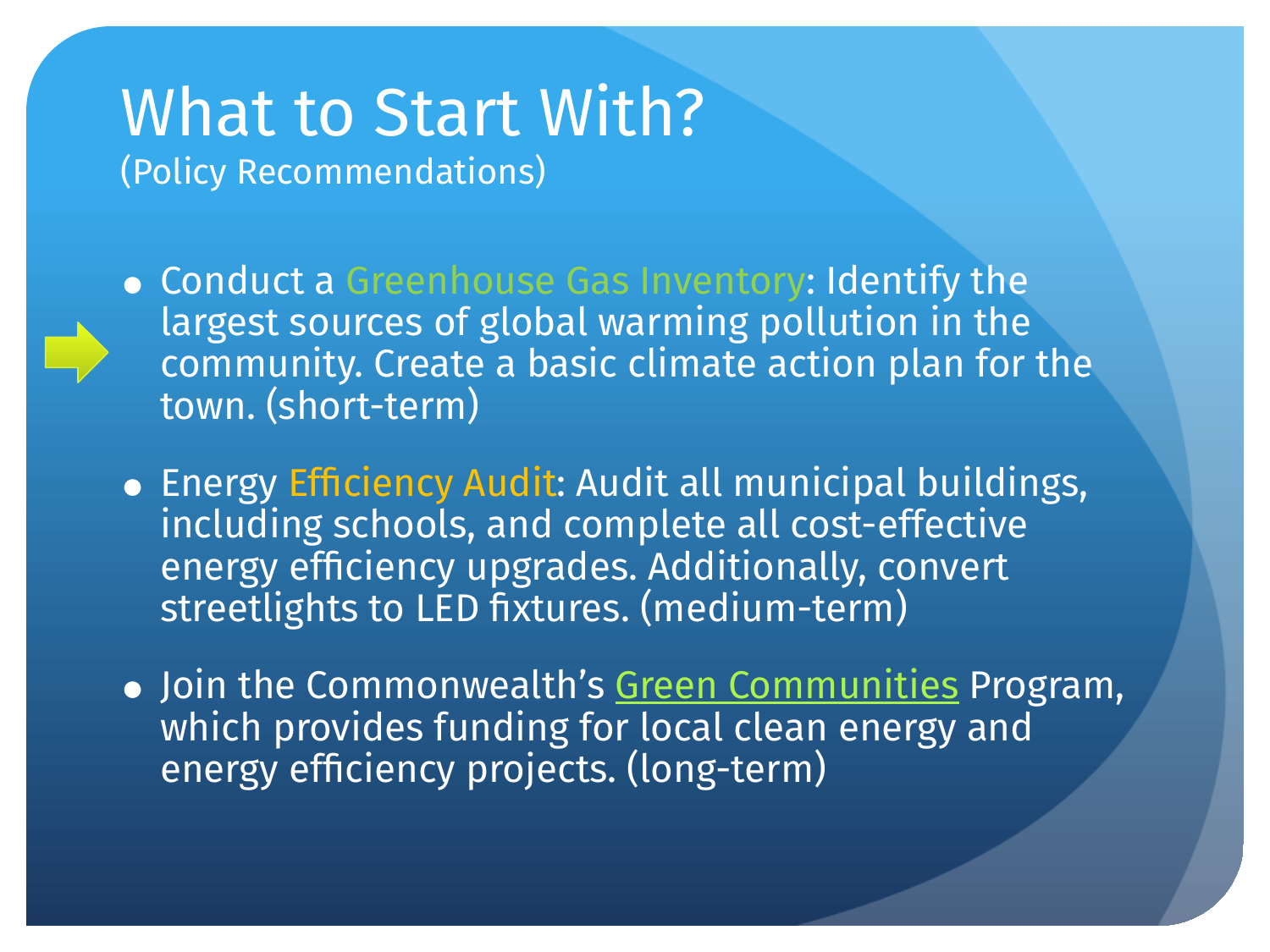

# What to Start With? (Policy Recommendations)
Conduct a Greenhouse Gas Inventory: Identify the largest sources of global warming pollution in the community. Create a basic climate action plan for the town. (short-term)
Energy Efficiency Audit: Audit all municipal buildings, including schools, and complete all cost-effective energy efficiency upgrades. Additionally, convert streetlights to LED fixtures. (medium-term)
Join the Commonwealth’s Green Communities Program, which provides funding for local clean energy and energy efficiency projects. (long-term)